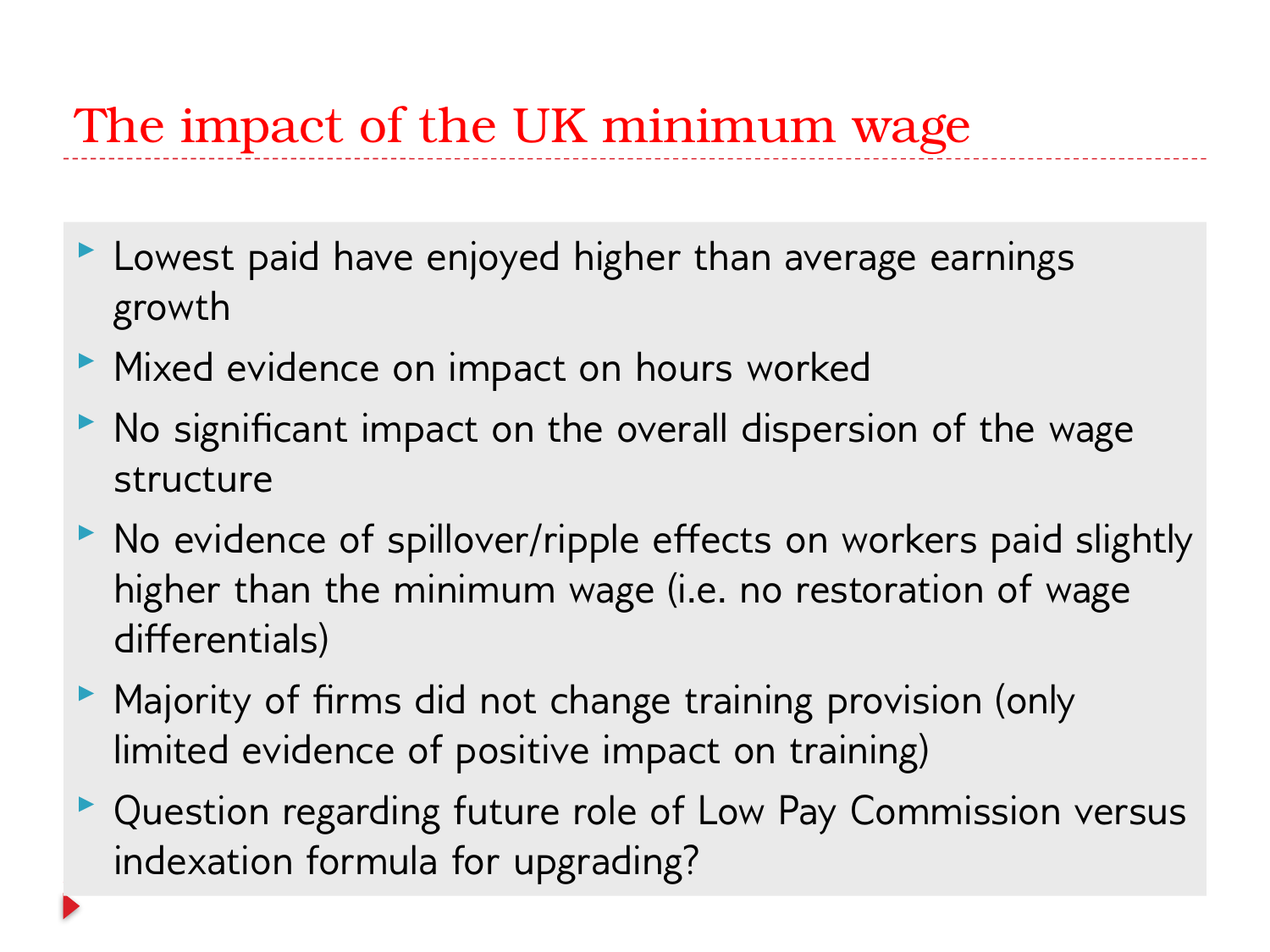

# The impact of the UK minimum wage
Lowest paid have enjoyed higher than average earnings growth
Mixed evidence on impact on hours worked
No significant impact on the overall dispersion of the wage structure
No evidence of spillover/ripple effects on workers paid slightly higher than the minimum wage (i.e. no restoration of wage differentials)
Majority of firms did not change training provision (only limited evidence of positive impact on training)
Question regarding future role of Low Pay Commission versus indexation formula for upgrading?